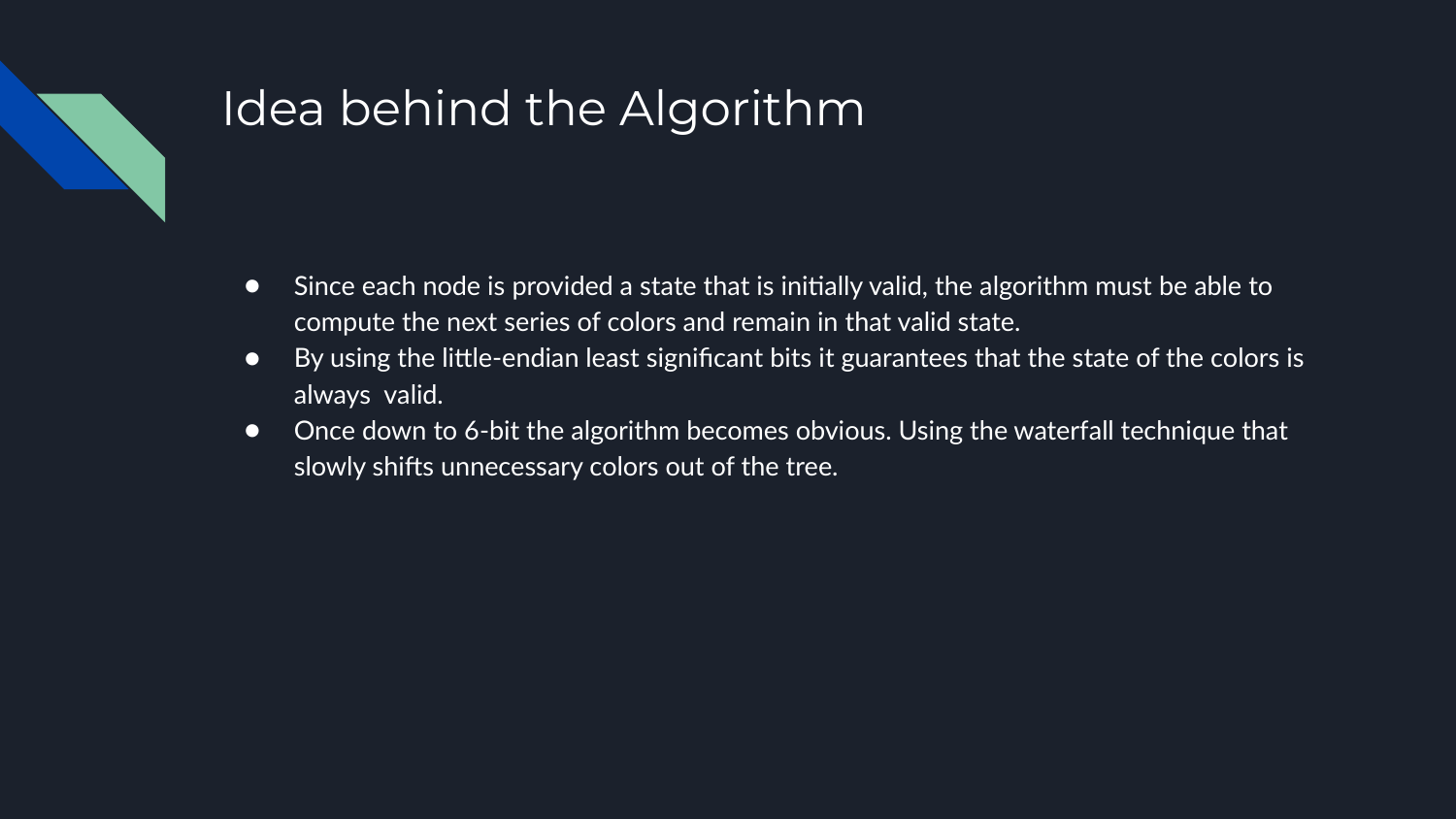

# Idea behind the Algorithm
Since each node is provided a state that is initially valid, the algorithm must be able to compute the next series of colors and remain in that valid state.
By using the little-endian least significant bits it guarantees that the state of the colors is always  valid.
Once down to 6-bit the algorithm becomes obvious. Using the waterfall technique that slowly shifts unnecessary colors out of the tree.